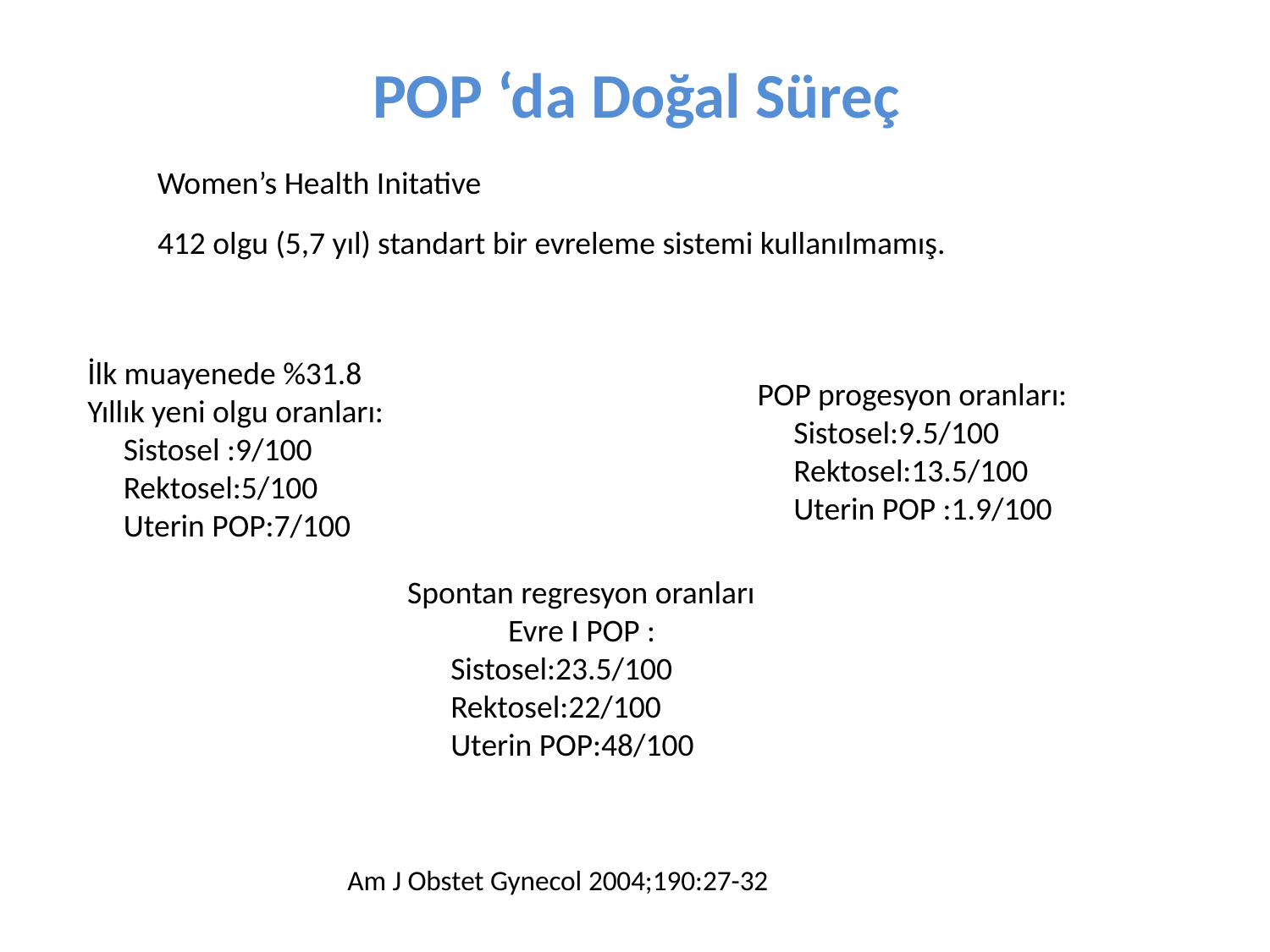

# POP ‘da Doğal Süreç
Women’s Health Initative
412 olgu (5,7 yıl) standart bir evreleme sistemi kullanılmamış.
İlk muayenede %31.8
Yıllık yeni olgu oranları:
     Sistosel :9/100
     Rektosel:5/100
     Uterin POP:7/100
POP progesyon oranları:
     Sistosel:9.5/100
     Rektosel:13.5/100
     Uterin POP :1.9/100
Spontan regresyon oranları
              Evre I POP :
      Sistosel:23.5/100
      Rektosel:22/100
      Uterin POP:48/100
Am J Obstet Gynecol 2004;190:27-32